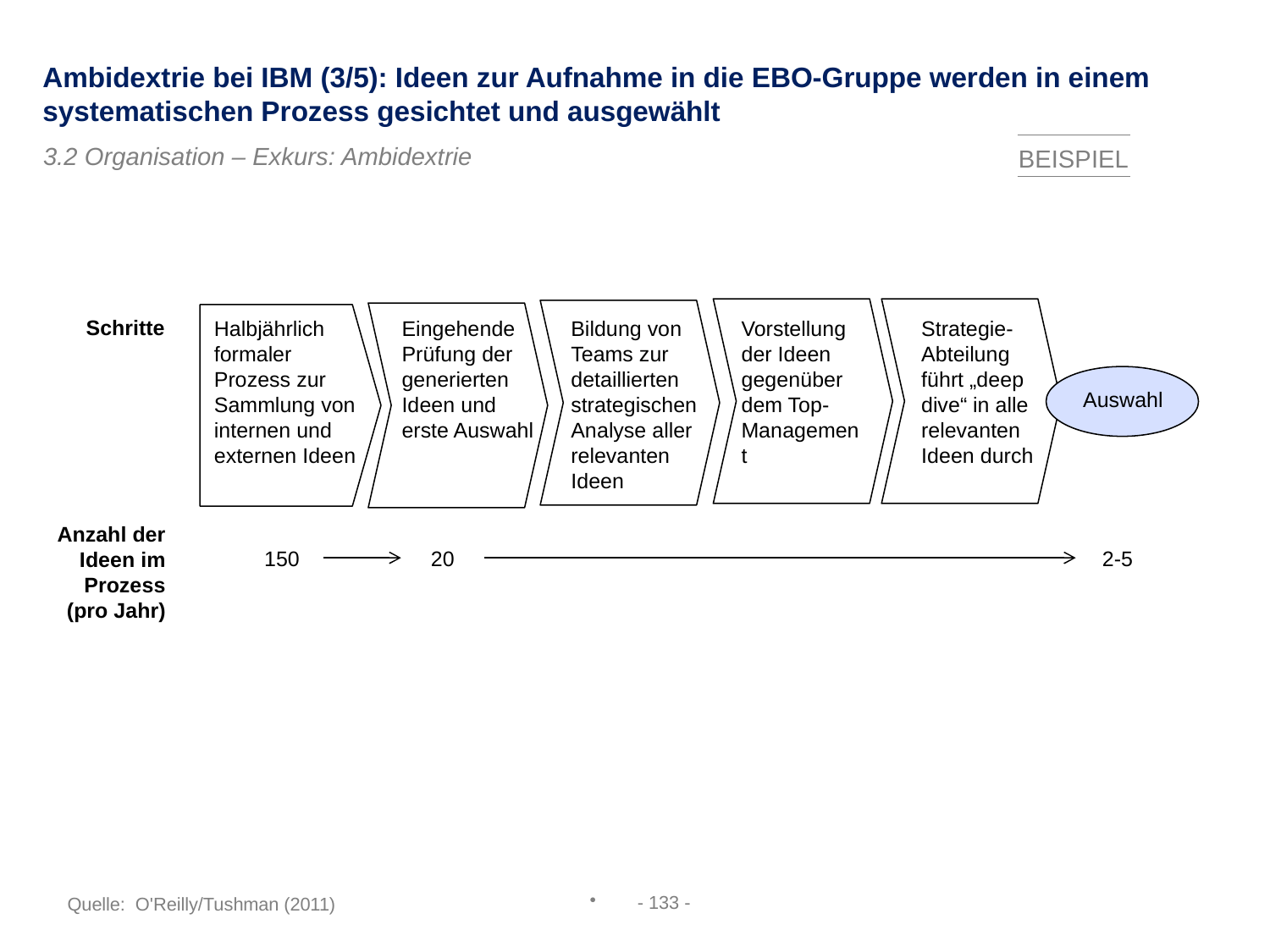

Ambidextrie bei IBM (3/5): Ideen zur Aufnahme in die EBO-Gruppe werden in einem systematischen Prozess gesichtet und ausgewählt
3.2 Organisation – Exkurs: Ambidextrie
BEISPIEL

Schritte
Halbjährlich formaler Prozess zur Sammlung von internen und externen Ideen
Eingehende Prüfung der generierten Ideen und erste Auswahl
Bildung von Teams zur detaillierten strategischen Analyse aller relevanten  Ideen
Vorstellung der Ideen gegenüber dem Top-Management
Strategie-Abteilung führt „deep dive“ in alle  relevanten Ideen durch

Auswahl
Anzahl der Ideen im Prozess (pro Jahr)
150
20
2-5
- 133 -
Quelle:  O'Reilly/Tushman (2011)